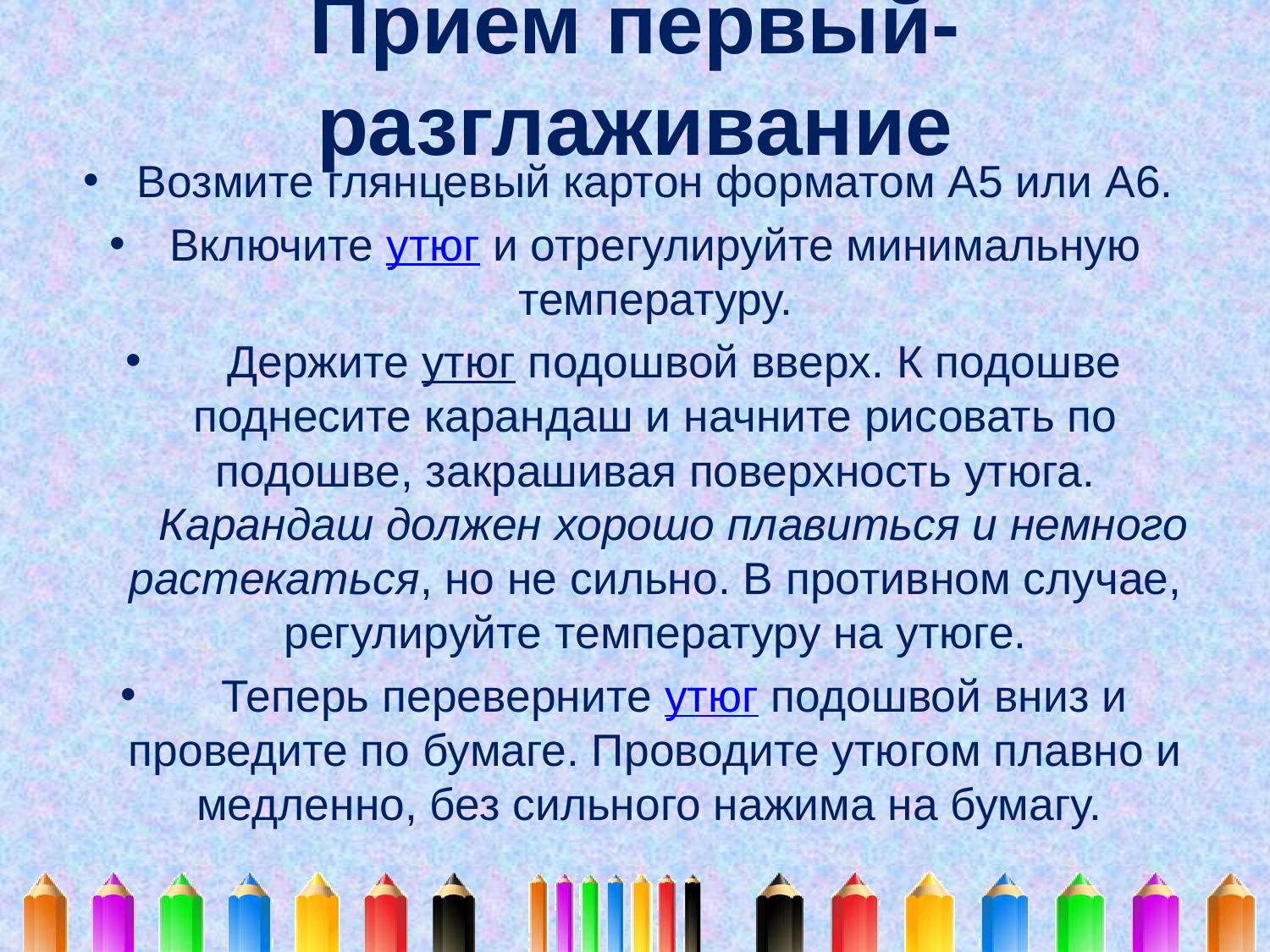

# Прием первый- разглаживание
Возмите глянцевый картон форматом А5 или А6.
Включите утюг и отрегулируйте минимальную температуру.
   Держите утюг подошвой вверх. К подошве поднесите карандаш и начните рисовать по подошве, закрашивая поверхность утюга.
   Карандаш должен хорошо плавиться и немного растекаться, но не сильно. В противном случае, регулируйте температуру на утюге.
   Теперь переверните утюг подошвой вниз и проведите по бумаге. Проводите утюгом плавно и медленно, без сильного нажима на бумагу.